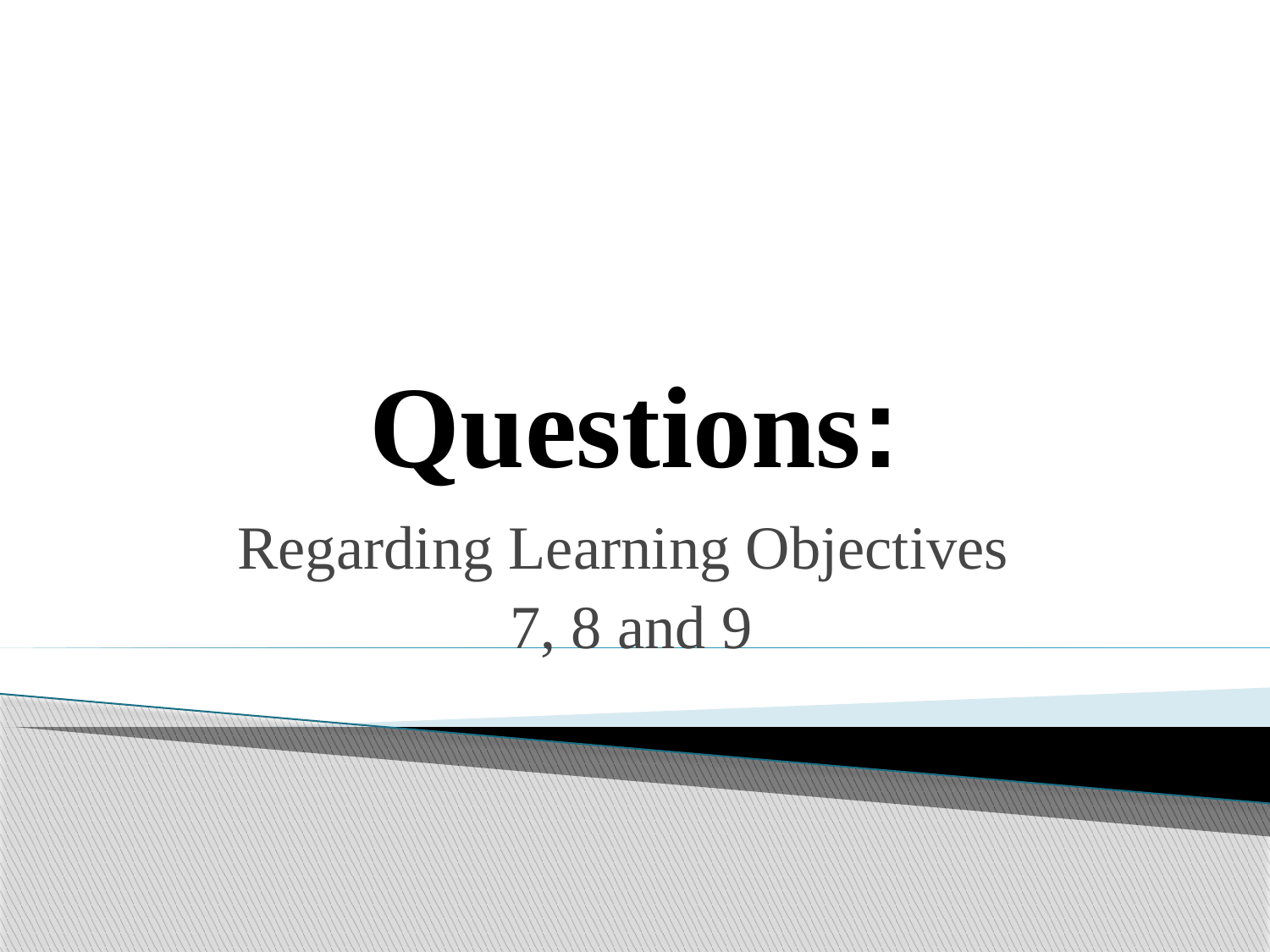

# Questions:
Regarding Learning Objectives
7, 8 and 9